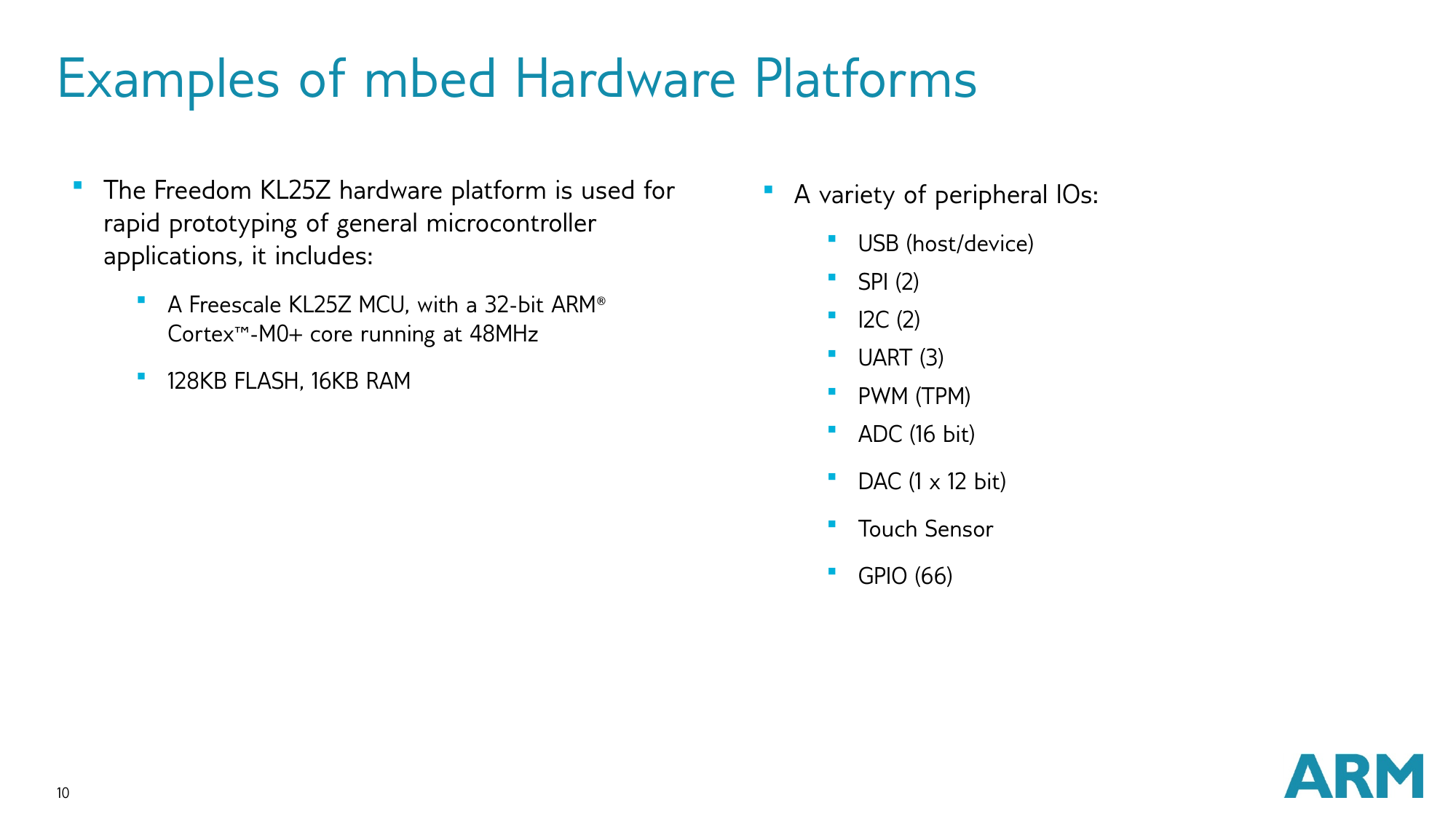

# Examples of mbed Hardware Platforms
The Freedom KL25Z hardware platform is used for rapid prototyping of general microcontroller applications, it includes:
A Freescale KL25Z MCU, with a 32-bit ARM® Cortex™-M0+ core running at 48MHz
128KB FLASH, 16KB RAM
A variety of peripheral IOs:
USB (host/device)
SPI (2)
I2C (2)
UART (3)
PWM (TPM)
ADC (16 bit)
DAC (1 x 12 bit)
Touch Sensor
GPIO (66)